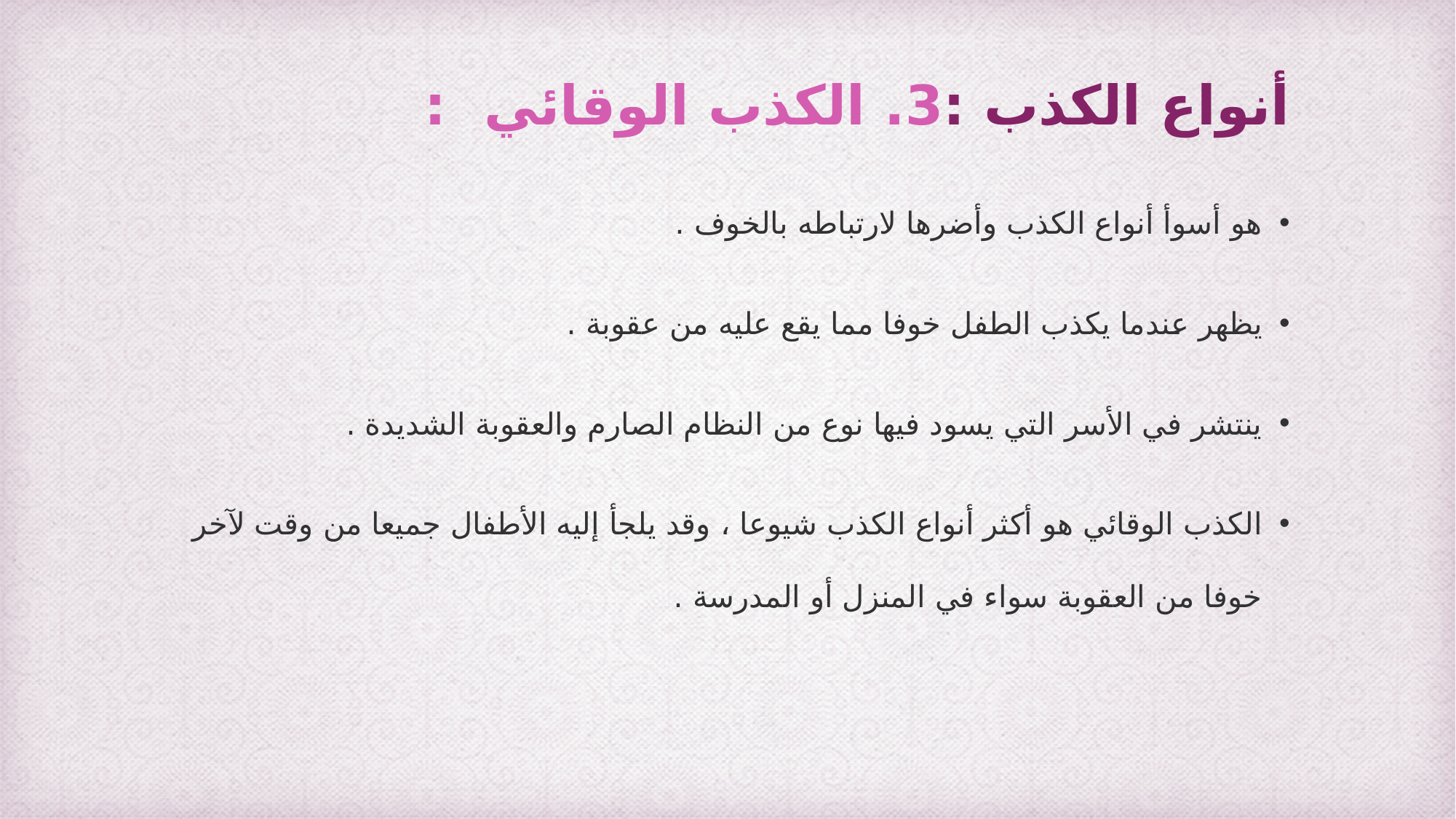

# أنواع الكذب :3. الكذب الوقائي  :
هو أسوأ أنواع الكذب وأضرها لارتباطه بالخوف .
يظهر عندما يكذب الطفل خوفا مما يقع عليه من عقوبة .
ينتشر في الأسر التي يسود فيها نوع من النظام الصارم والعقوبة الشديدة .
الكذب الوقائي هو أكثر أنواع الكذب شيوعا ، وقد يلجأ إليه الأطفال جميعا من وقت لآخر خوفا من العقوبة سواء في المنزل أو المدرسة .